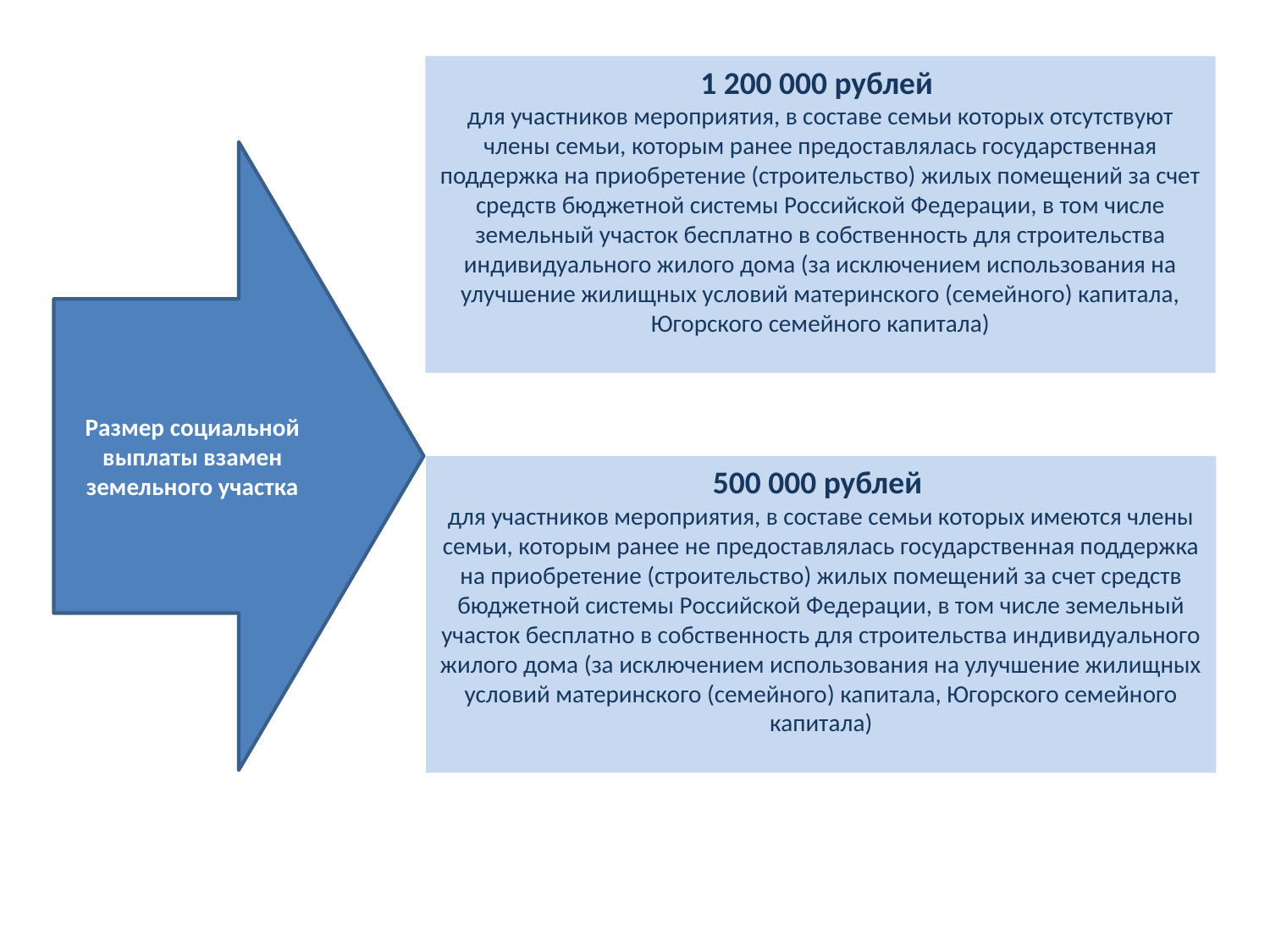

1 200 000 рублей
для участников мероприятия, в составе семьи которых отсутствуют члены семьи, которым ранее предоставлялась государственная поддержка на приобретение (строительство) жилых помещений за счет средств бюджетной системы Российской Федерации, в том числе земельный участок бесплатно в собственность для строительства индивидуального жилого дома (за исключением использования на улучшение жилищных условий материнского (семейного) капитала, Югорского семейного капитала)

Размер социальной выплаты взамен земельного участка
500 000 рублей
для участников мероприятия, в составе семьи которых имеются члены семьи, которым ранее не предоставлялась государственная поддержка на приобретение (строительство) жилых помещений за счет средств бюджетной системы Российской Федерации, в том числе земельный участок бесплатно в собственность для строительства индивидуального жилого дома (за исключением использования на улучшение жилищных условий материнского (семейного) капитала, Югорского семейного капитала)